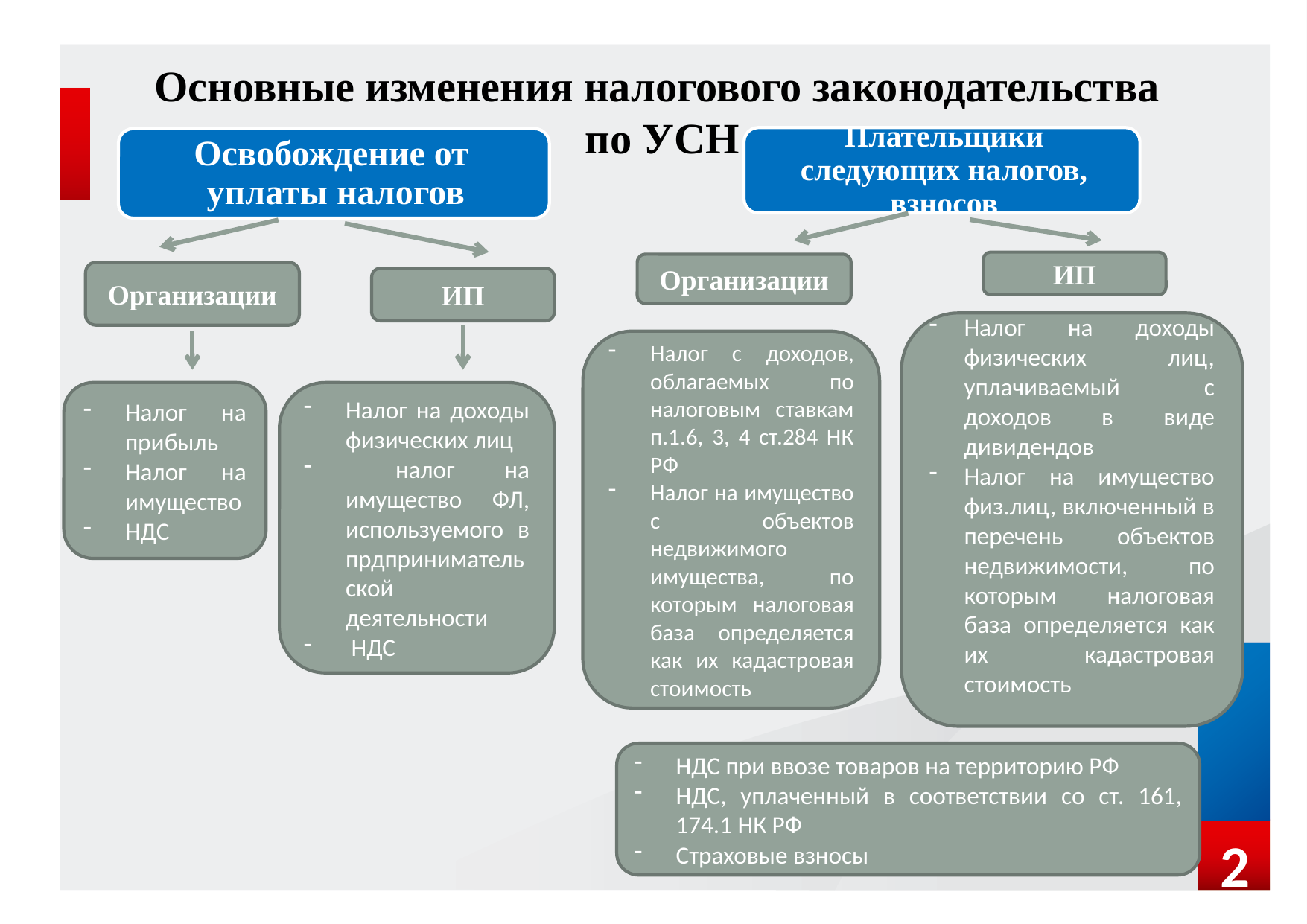

# Основные изменения налогового законодательства по УСН
Освобождение от  уплаты налогов

Плательщики следующих налогов, взносов
Остаточная
ИП
Организации
Организации
ИП
Налог на доходы физических лиц, уплачиваемый с доходов в виде дивидендов
Налог на имущество физ.лиц, включенный в перечень объектов недвижимости, по которым  налоговая база определяется как их кадастровая стоимость

Налог с доходов, облагаемых по налоговым ставкам п.1.6, 3, 4 ст.284 НК РФ
Налог на имущество с объектов недвижимого имущества, по которым налоговая база определяется как их кадастровая стоимость
Налог на прибыль
Налог на имущество
НДС
Налог на доходы физических лиц
 налог на имущество ФЛ, используемого в прдпринимательской деятельности
 НДС
НДС при ввозе товаров на территорию РФ
НДС, уплаченный в соответствии со ст. 161, 174.1 НК РФ
Страховые взносы
2